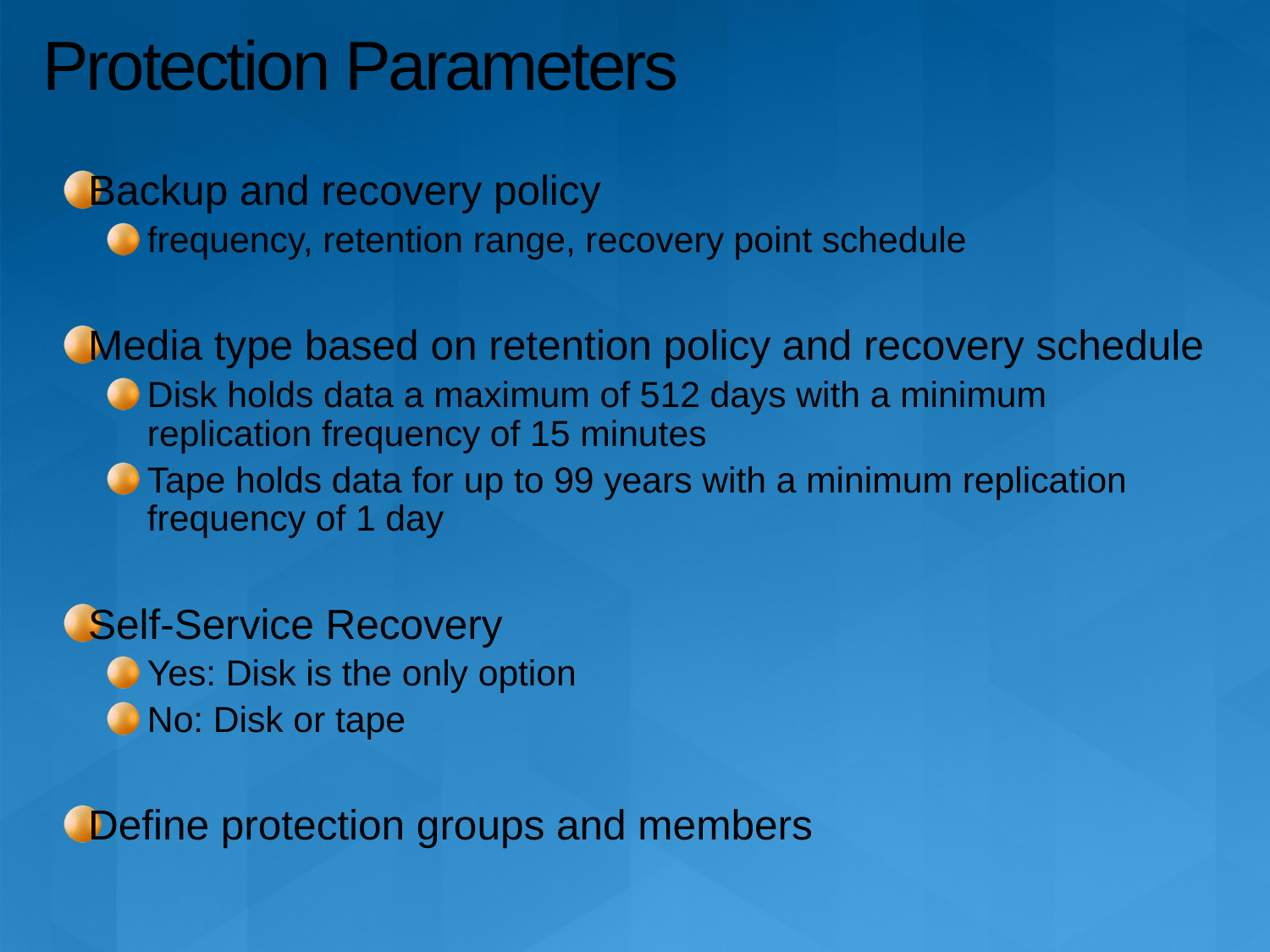

# Protection Parameters

Backup and recovery policy
frequency, retention range, recovery point schedule

Media type based on retention policy and recovery schedule
Disk holds data a maximum of 512 days with a minimum replication frequency of 15 minutes
Tape holds data for up to 99 years with a minimum replication frequency of 1 day

Self-Service Recovery
Yes: Disk is the only option
No: Disk or tape

Define protection groups and members